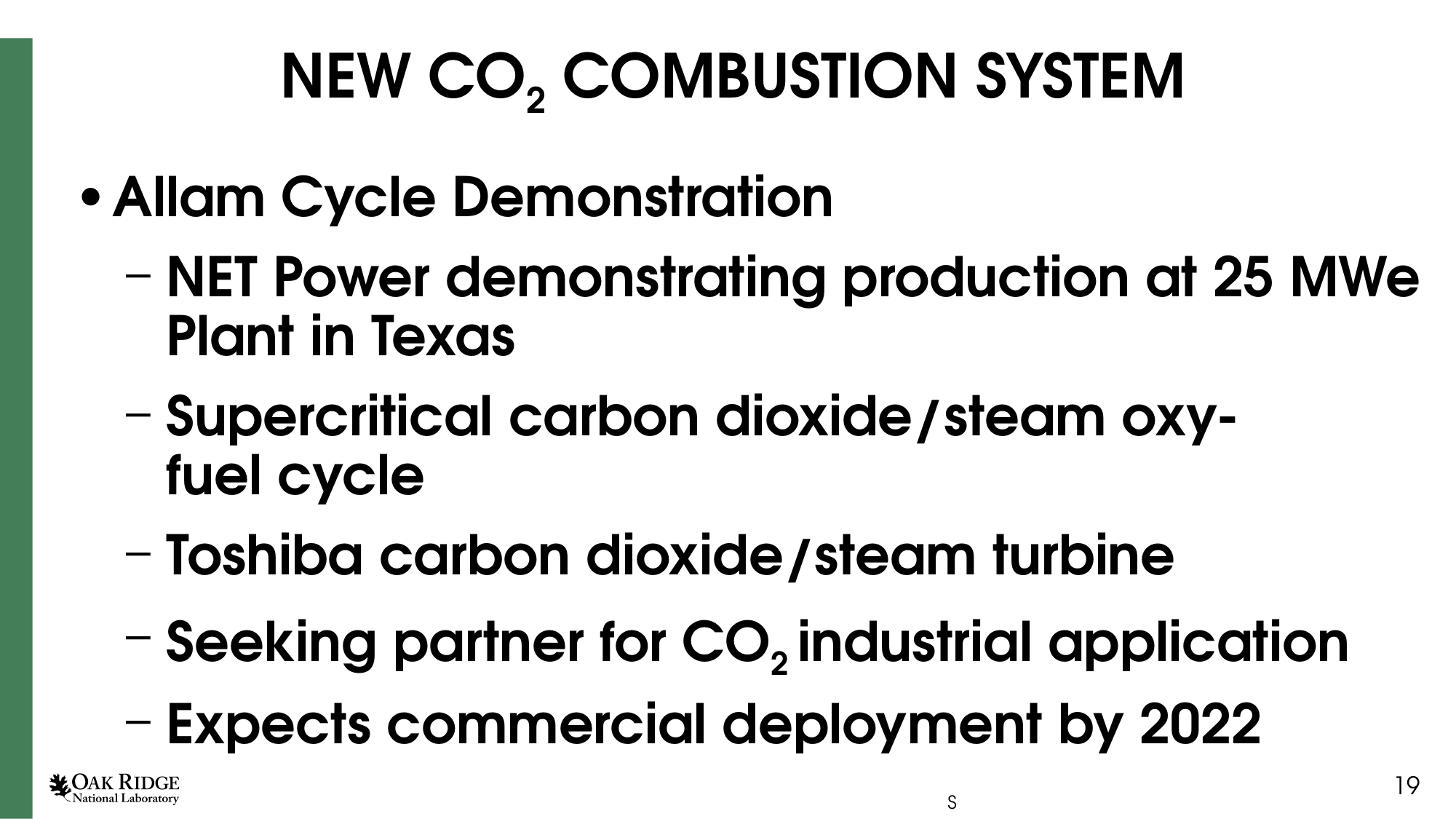

# NEW CO2 COMBUSTION SYSTEM
Allam Cycle Demonstration
NET Power demonstrating production at 25 MWe Plant in Texas
Supercritical carbon dioxide/steam oxy-fuel cycle
Toshiba carbon dioxide/steam turbine
Seeking partner for CO2 industrial application
Expects commercial deployment by 2022
19
S